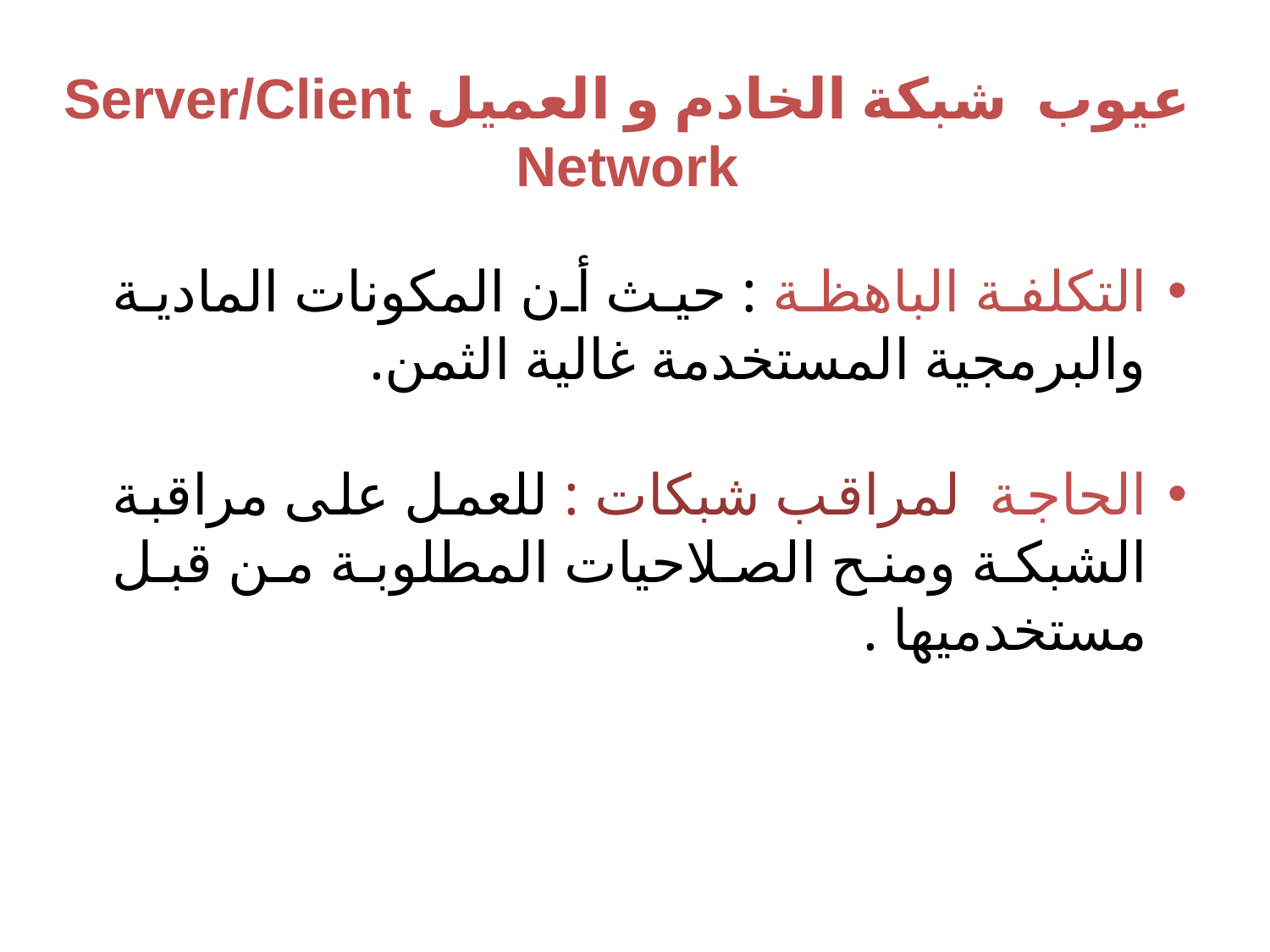

# عيوب  شبكة الخادم و العميل Server/Client Network
التكلفة الباهظة : حيث أن المكونات المادية والبرمجية المستخدمة غالية الثمن.

الحاجة  لمراقب شبكات : للعمل على مراقبة الشبكة ومنح الصلاحيات المطلوبة من قبل مستخدميها .